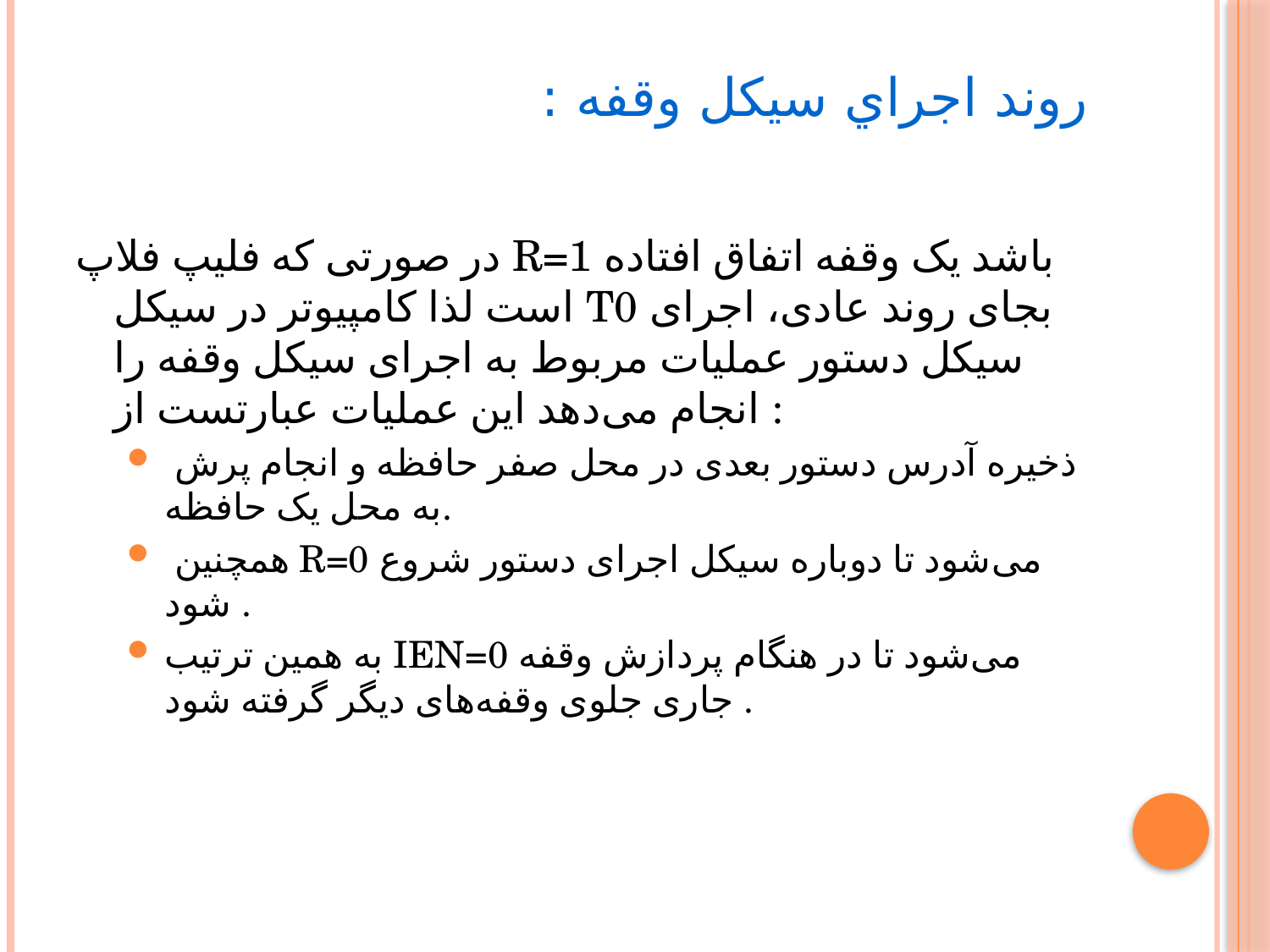

# روند اجراي سیکل وقفه :
در صورتی که فلیپ فلاپ R=1 باشد یک وقفه اتفاق افتاده است لذا کامپیوتر در سیکل T0 بجای روند عادی، اجرای سیکل دستور عملیات مربوط به اجرای سیکل وقفه را انجام می‌دهد این عملیات عبارتست از :
 ذخیره آدرس دستور بعدی در محل صفر حافظه و انجام پرش به محل یک حافظه.
 همچنین R=0 می‌شود تا دوباره سیکل اجرای دستور شروع شود .
به همین ترتیب IEN=0 می‌شود تا در هنگام پردازش وقفه جاری جلوی وقفه‌های دیگر گرفته شود .
46